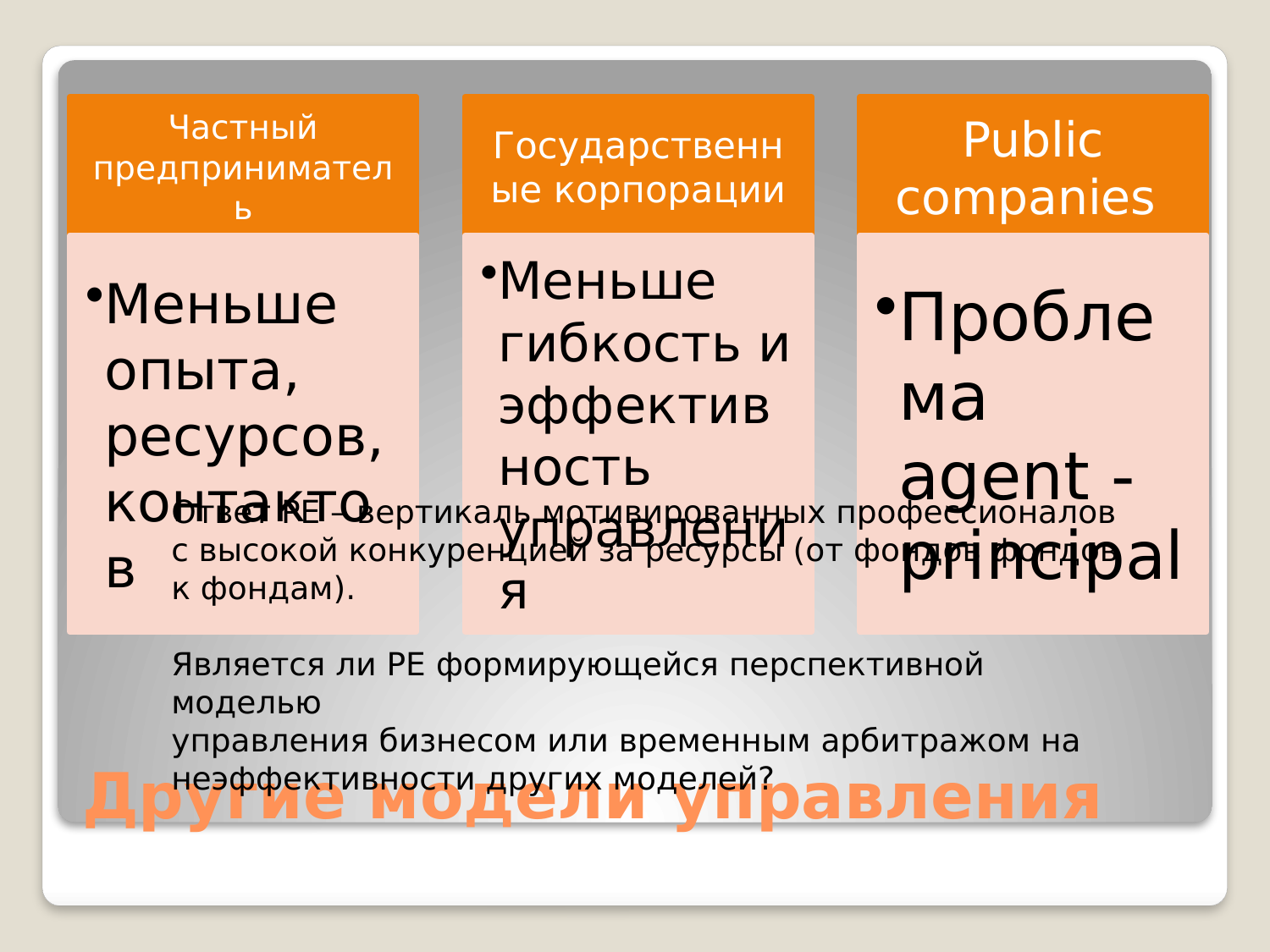

Частный предприниматель
Государственные корпорации
Public companies
Ответ PE – вертикаль мотивированных профессионалов с высокой конкуренцией за ресурсы (от фондов фондов к фондам).

Является ли PE формирующейся перспективной моделью
управления бизнесом или временным арбитражом на
неэффективности других моделей?
# Другие модели управления